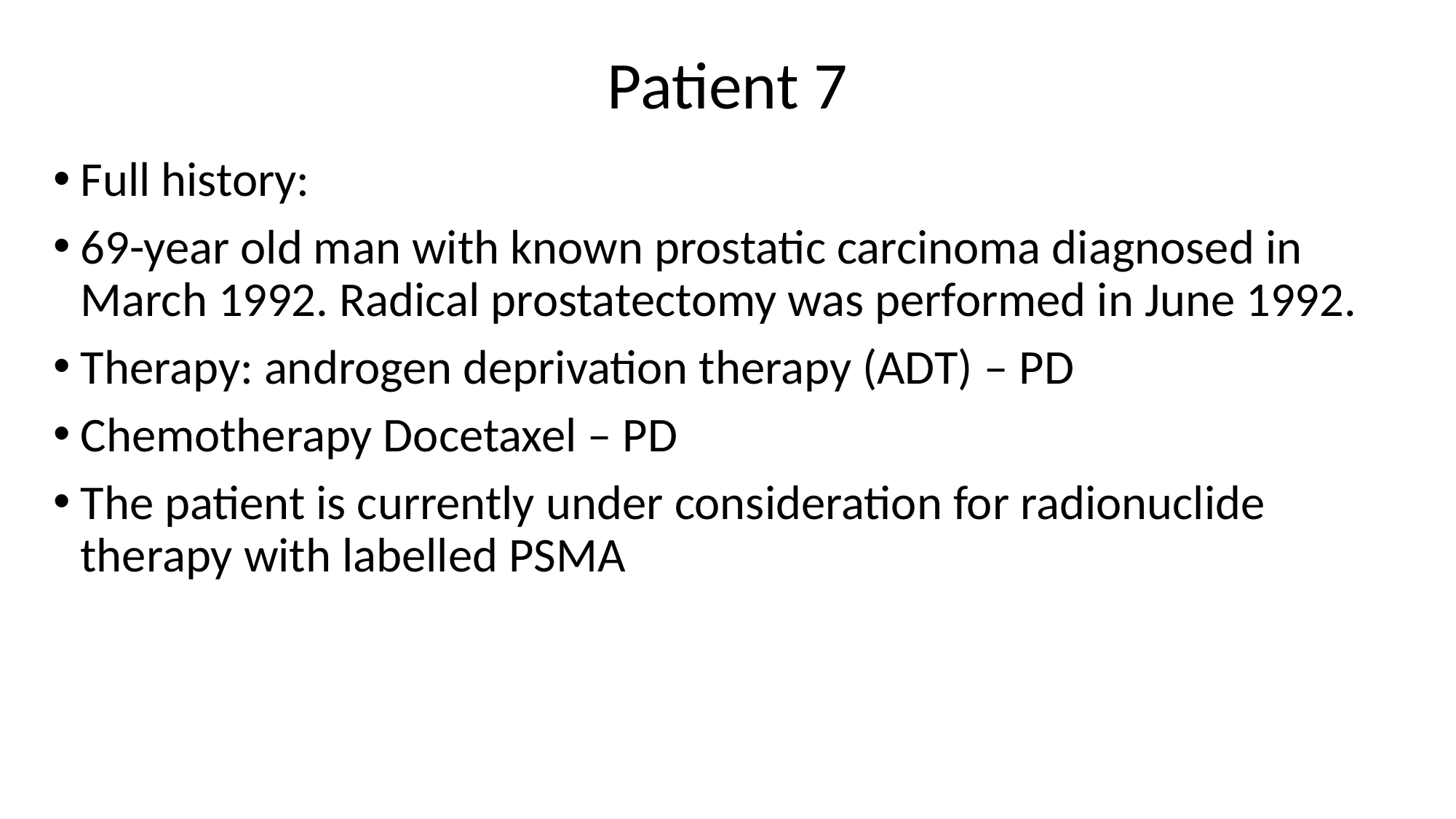

# Patient 7
Full history:
69-year old man with known prostatic carcinoma diagnosed in March 1992. Radical prostatectomy was performed in June 1992.
Therapy: androgen deprivation therapy (ADT) – PD
Chemotherapy Docetaxel – PD
The patient is currently under consideration for radionuclide therapy with labelled PSMA